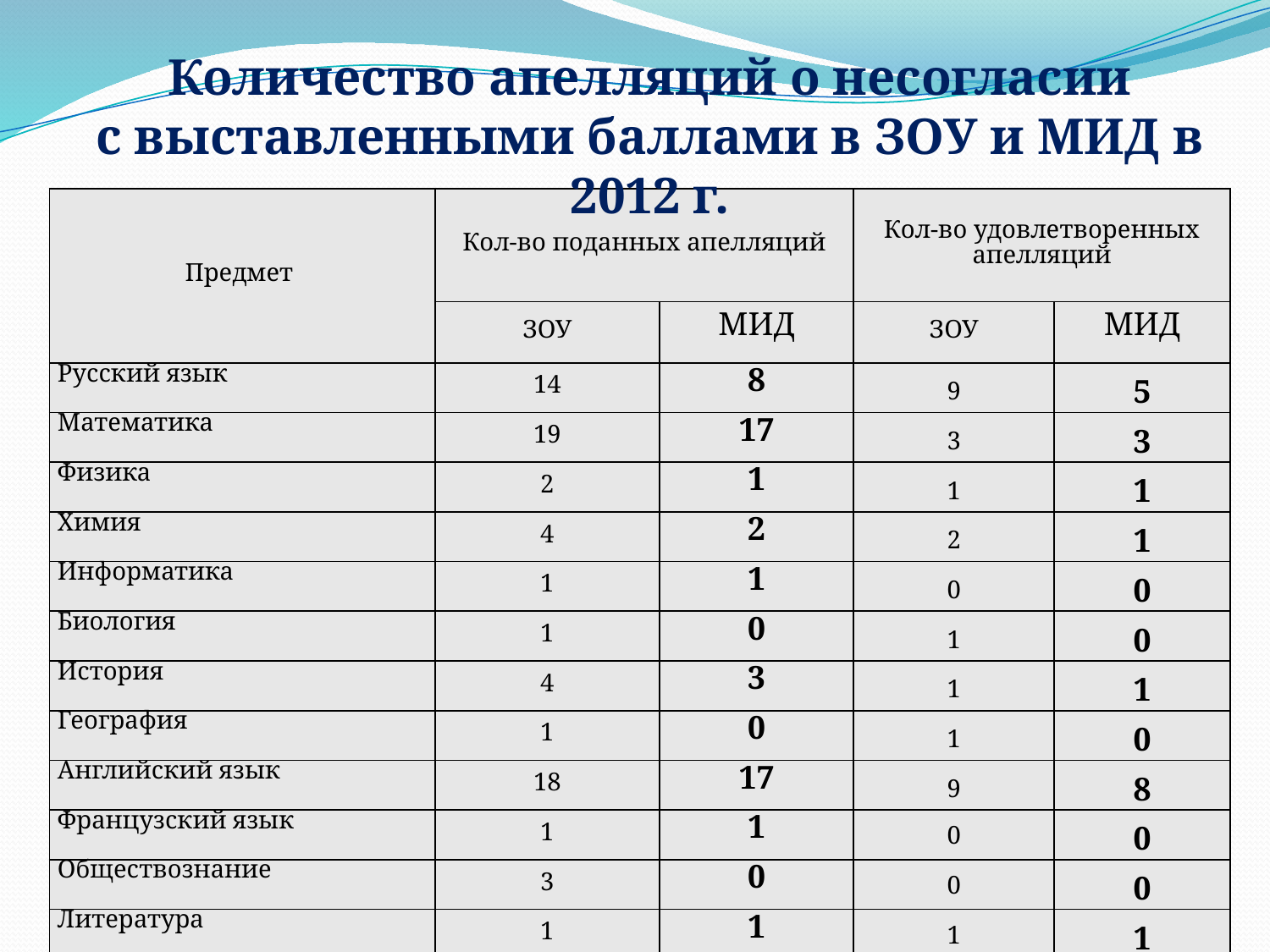

Количество апелляций о несогласии
с выставленными баллами в ЗОУ и МИД в 2012 г.

| Предмет | Кол-во поданных апелляций |  | Кол-во удовлетворенных апелляций |  |
| --- | --- | --- | --- | --- |
|  | ЗОУ | МИД | ЗОУ | МИД |
| Русский язык | 14 | 8 | 9 | 5 |
| Математика | 19 | 17 | 3 | 3 |
| Физика | 2 | 1 | 1 | 1 |
| Химия | 4 | 2 | 2 | 1 |
| Информатика | 1 | 1 | 0 | 0 |
| Биология | 1 | 0 | 1 | 0 |
| История | 4 | 3 | 1 | 1 |
| География | 1 | 0 | 1 | 0 |
| Английский язык | 18 | 17 | 9 | 8 |
| Французский язык | 1 | 1 | 0 | 0 |
| Обществознание | 3 | 0 | 0 | 0 |
| Литература | 1 | 1 | 1 | 1 |
| итого: | 69 | 51 | 28 | 20 |